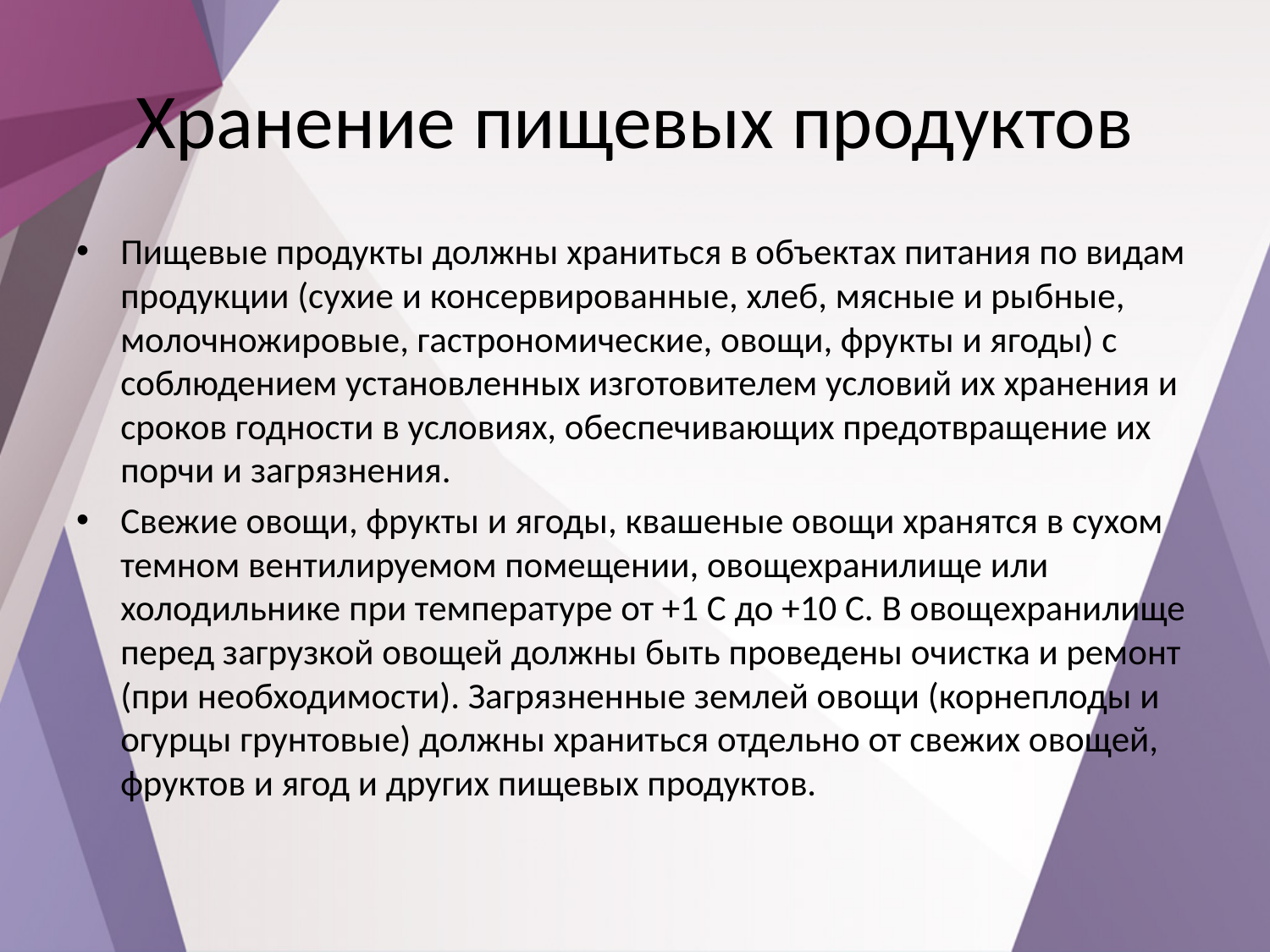

# Хранение пищевых продуктов
Пищевые продукты должны храниться в объектах питания по видам продукции (сухие и консервированные, хлеб, мясные и рыбные, молочножировые, гастрономические, овощи, фрукты и ягоды) с соблюдением установленных изготовителем условий их хранения и сроков годности в условиях, обеспечивающих предотвращение их порчи и загрязнения.
Свежие овощи, фрукты и ягоды, квашеные овощи хранятся в сухом темном вентилируемом помещении, овощехранилище или холодильнике при температуре от +1 С до +10 С. В овощехранилище перед загрузкой овощей должны быть проведены очистка и ремонт (при необходимости). Загрязненные землей овощи (корнеплоды и огурцы грунтовые) должны храниться отдельно от свежих овощей, фруктов и ягод и других пищевых продуктов.